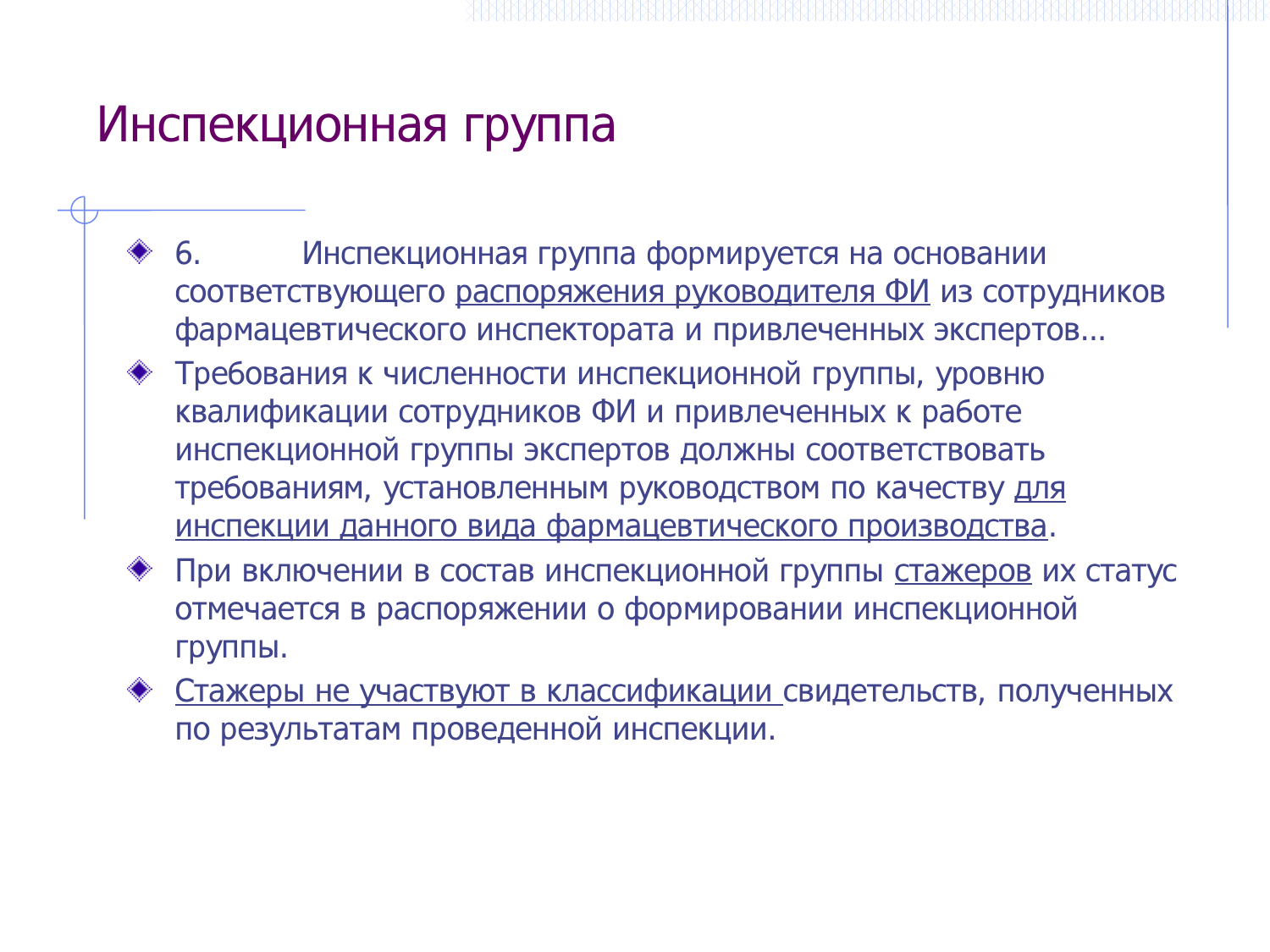

Инспекционная группа
6.	Инспекционная группа формируется на основании
соответствующего распоряжения руководителя ФИ из сотрудников фармацевтического инспектората и привлеченных экспертов…
Требования к численности инспекционной группы, уровню квалификации сотрудников ФИ и привлеченных к работе инспекционной группы экспертов должны соответствовать требованиям, установленным руководством по качеству для инспекции данного вида фармацевтического производства.
При включении в состав инспекционной группы стажеров их статус отмечается в распоряжении о формировании инспекционной группы.
Стажеры не участвуют в классификации свидетельств, полученных по результатам проведенной инспекции.